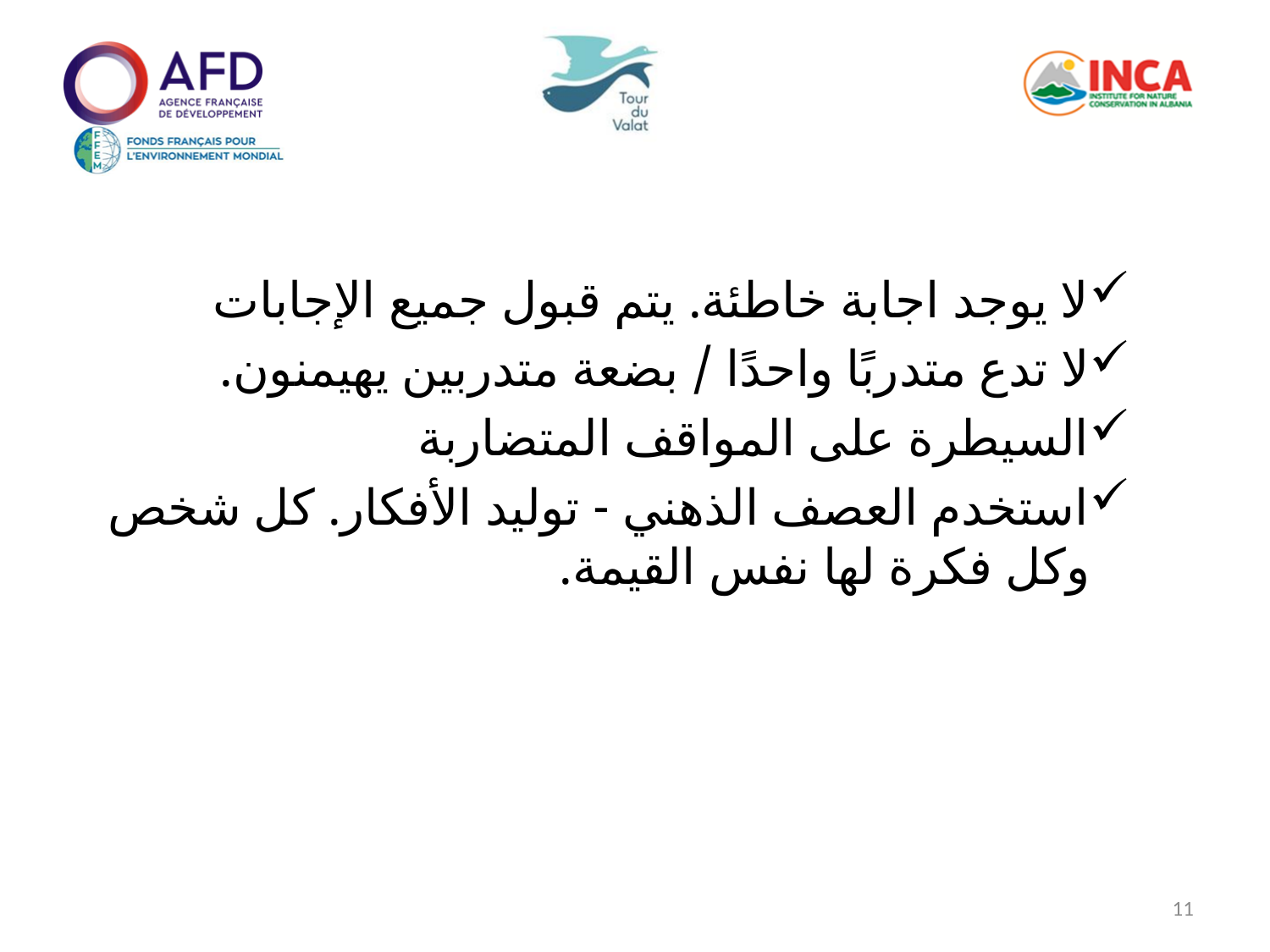

لا يوجد اجابة خاطئة. يتم قبول جميع الإجابات
لا تدع متدربًا واحدًا / بضعة متدربين يهيمنون.
السيطرة على المواقف المتضاربة
استخدم العصف الذهني - توليد الأفكار. كل شخص وكل فكرة لها نفس القيمة.

11